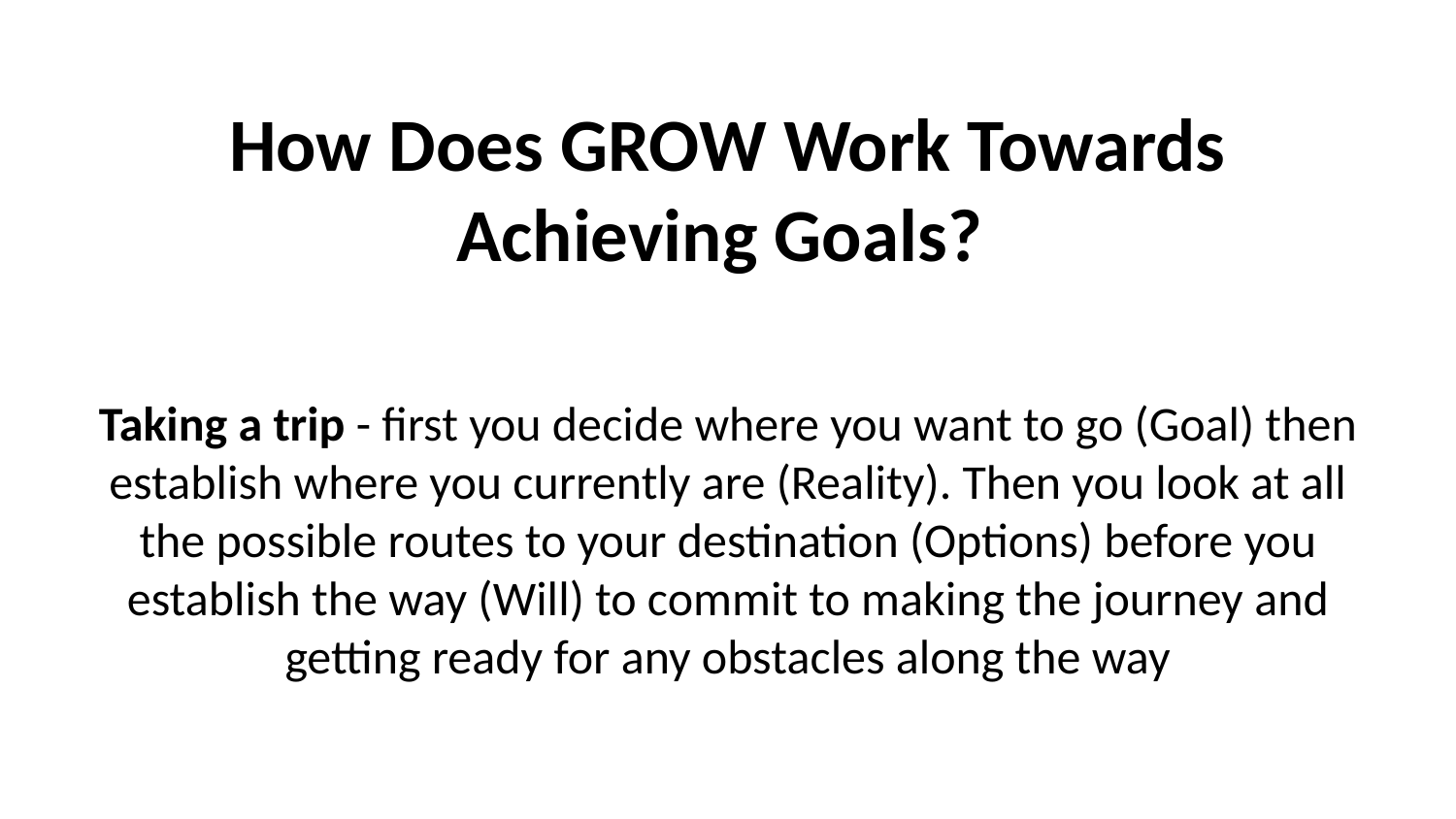

# How Does GROW Work Towards Achieving Goals?
Taking a trip - first you decide where you want to go (Goal) then establish where you currently are (Reality). Then you look at all the possible routes to your destination (Options) before you establish the way (Will) to commit to making the journey and getting ready for any obstacles along the way